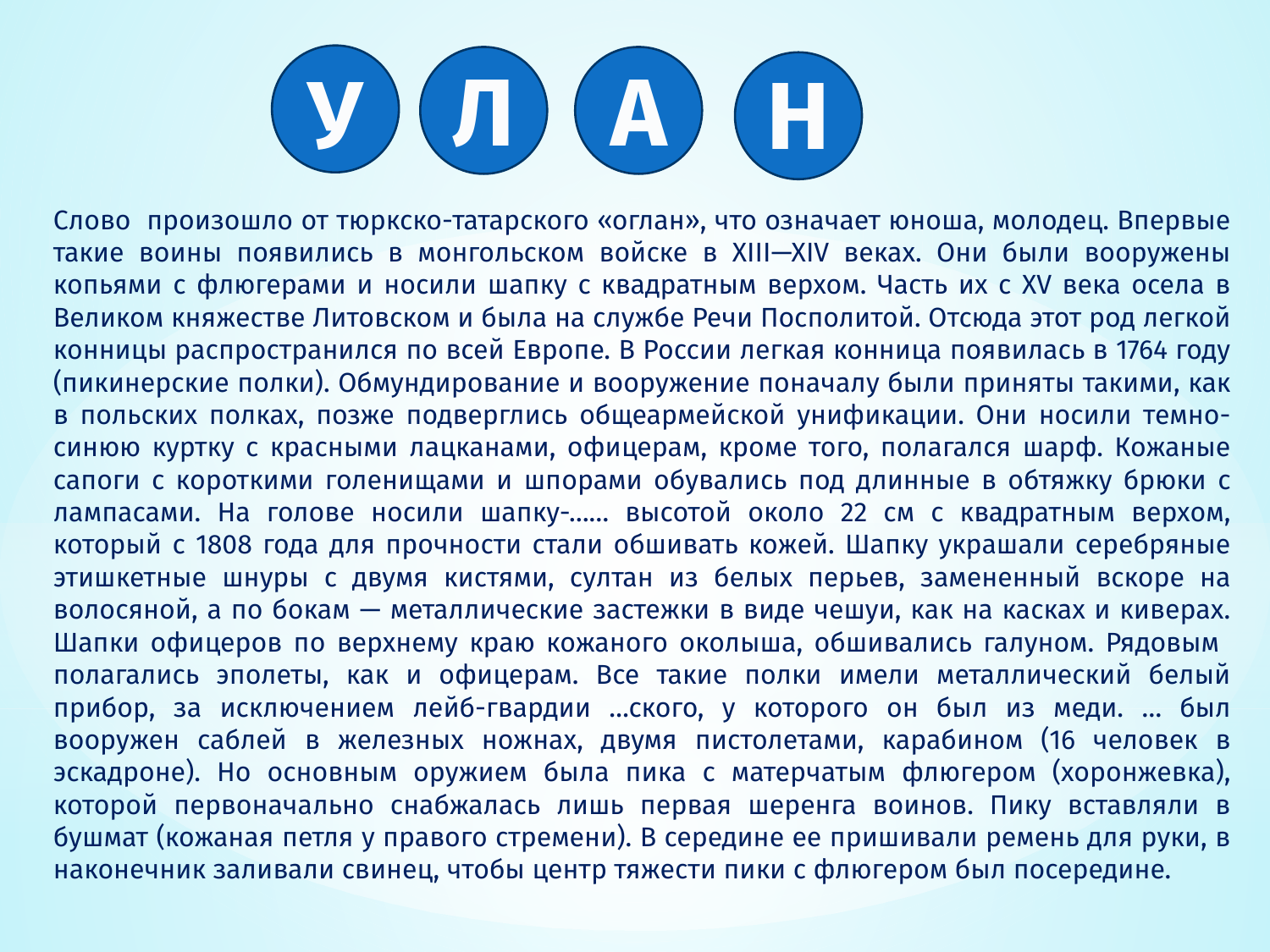

А
Л

У

Н

Слово  произошло от тюркско-татарского «оглан», что означает юноша, молодец. Впервые такие воины появились в монгольском войске в XIII—XIV веках. Они были вооружены копьями с флюгерами и носили шапку с квадратным верхом. Часть их с XV века осела в Великом княжестве Литовском и была на службе Речи Посполитой. Отсюда этот род легкой конницы распространился по всей Европе. В России легкая конница появилась в 1764 году (пикинерские полки). Обмундирование и вооружение поначалу были приняты такими, как в польских полках, позже подверглись общеармейской унификации. Они носили темно-синюю куртку с красными лацканами, офицерам, кроме того, полагался шарф. Кожаные сапоги с короткими голенищами и шпорами обувались под длинные в обтяжку брюки с лампасами. На голове носили шапку-…… высотой около 22 см с квадратным верхом, который с 1808 года для прочности стали обшивать кожей. Шапку украшали серебряные этишкетные шнуры с двумя кистями, султан из белых перьев, замененный вскоре на волосяной, а по бокам — металлические застежки в виде чешуи, как на касках и киверах. Шапки офицеров по верхнему краю кожаного околыша, обшивались галуном. Рядовым  полагались эполеты, как и офицерам. Все такие полки имели металлический белый прибор, за исключением лейб-гвардии …ского, у которого он был из меди. … был вооружен саблей в железных ножнах, двумя пистолетами, карабином (16 человек в эскадроне). Но основным оружием была пика с матерчатым флюгером (хоронжевка), которой первоначально снабжалась лишь первая шеренга воинов. Пику вставляли в бушмат (кожаная петля у правого стремени). В середине ее пришивали ремень для руки, в наконечник заливали свинец, чтобы центр тяжести пики с флюгером был посередине.